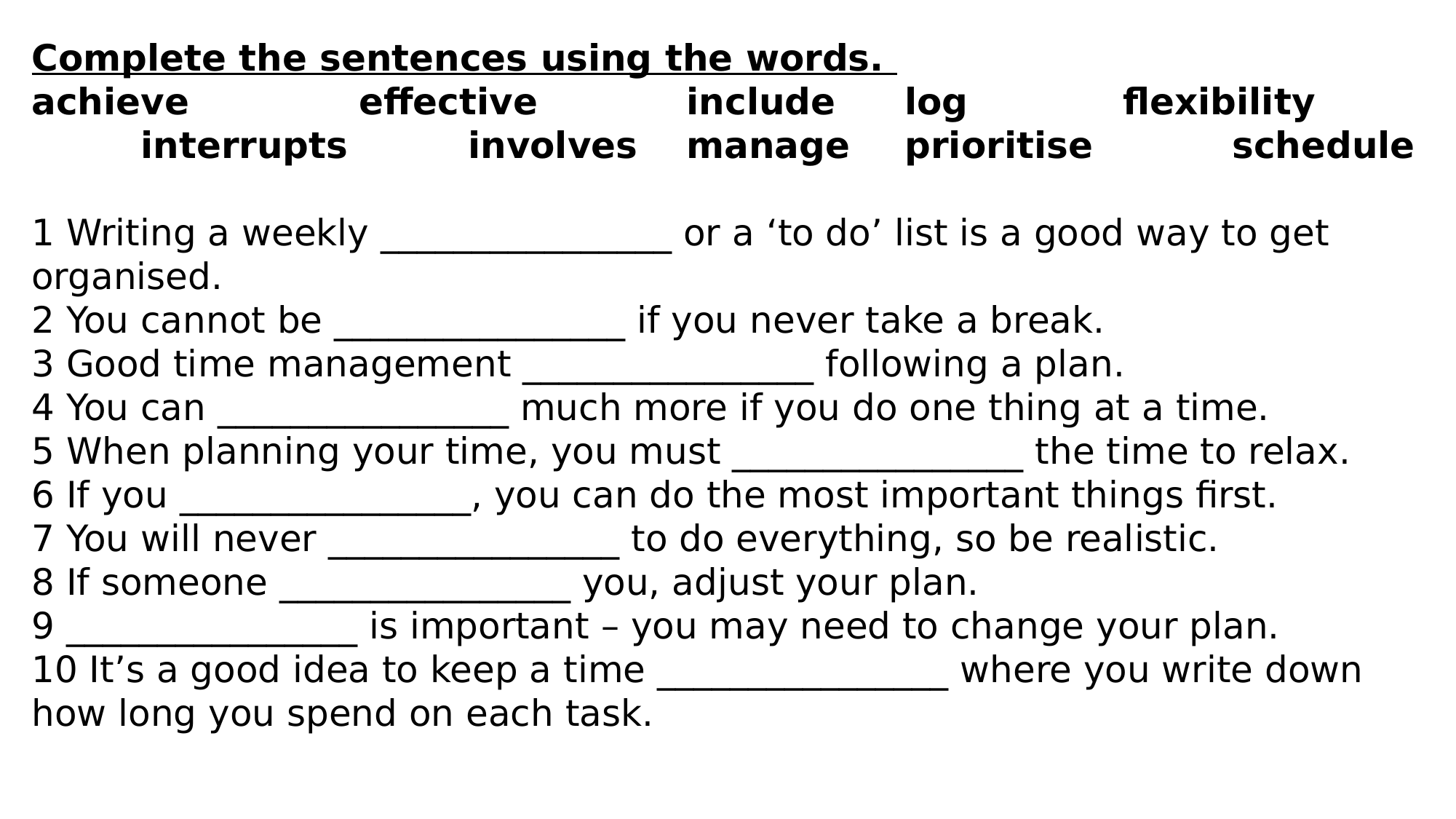

Complete the sentences using the words.
achieve		effective		include 	log		flexibility		interrupts		involves	manage	prioritise		schedule

1 Writing a weekly ________________ or a ‘to do’ list is a good way to get organised.
2 You cannot be ________________ if you never take a break.
3 Good time management ________________ following a plan.
4 You can ________________ much more if you do one thing at a time.
5 When planning your time, you must ________________ the time to relax.
6 If you ________________, you can do the most important things first.
7 You will never ________________ to do everything, so be realistic.
8 If someone ________________ you, adjust your plan.
9 ________________ is important – you may need to change your plan.
10 It’s a good idea to keep a time ________________ where you write down how long you spend on each task.